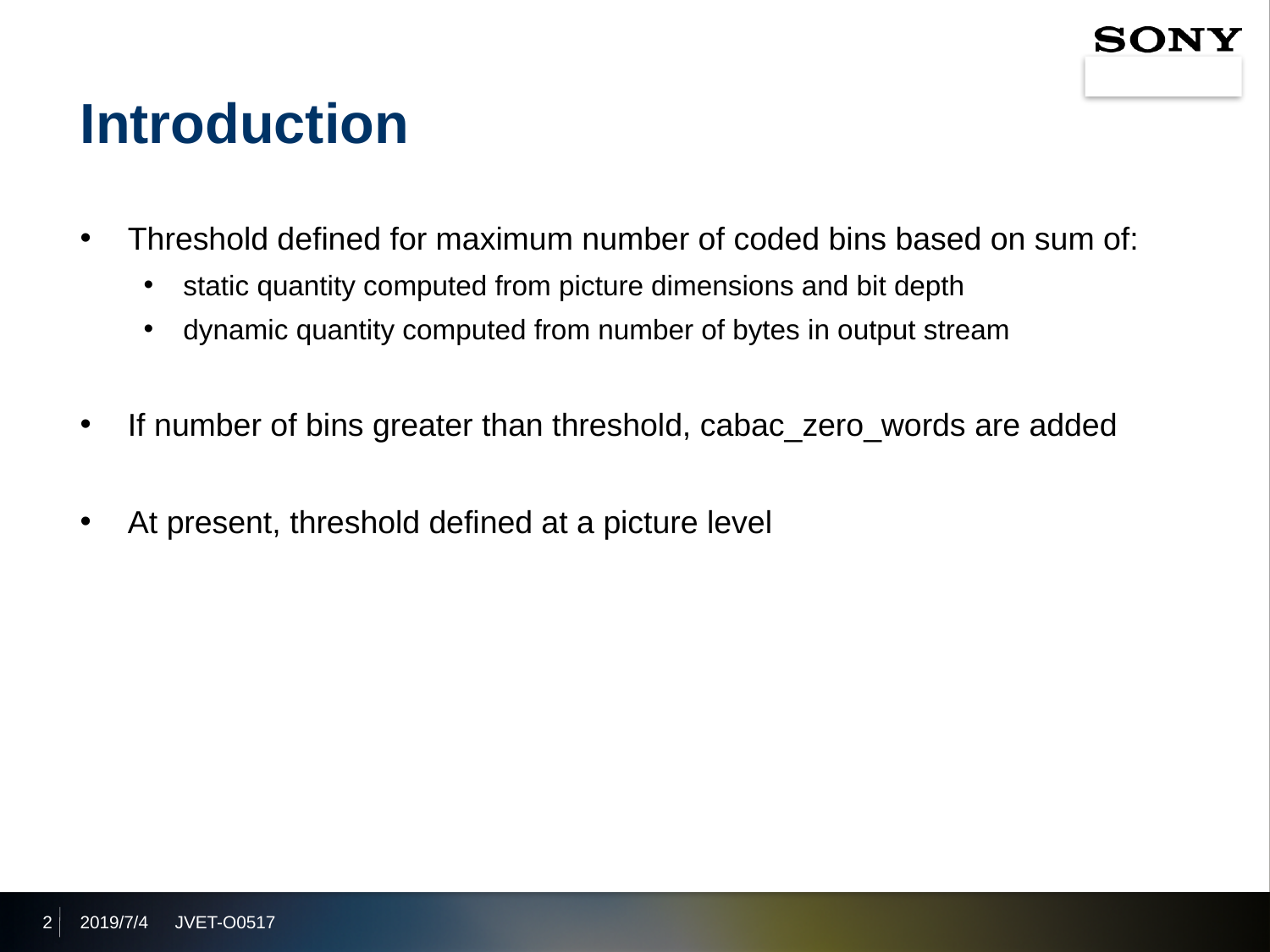

# Introduction

Threshold defined for maximum number of coded bins based on sum of:
static quantity computed from picture dimensions and bit depth
dynamic quantity computed from number of bytes in output stream

If number of bins greater than threshold, cabac_zero_words are added

At present, threshold defined at a picture level

2
2019/7/4
JVET-O0517